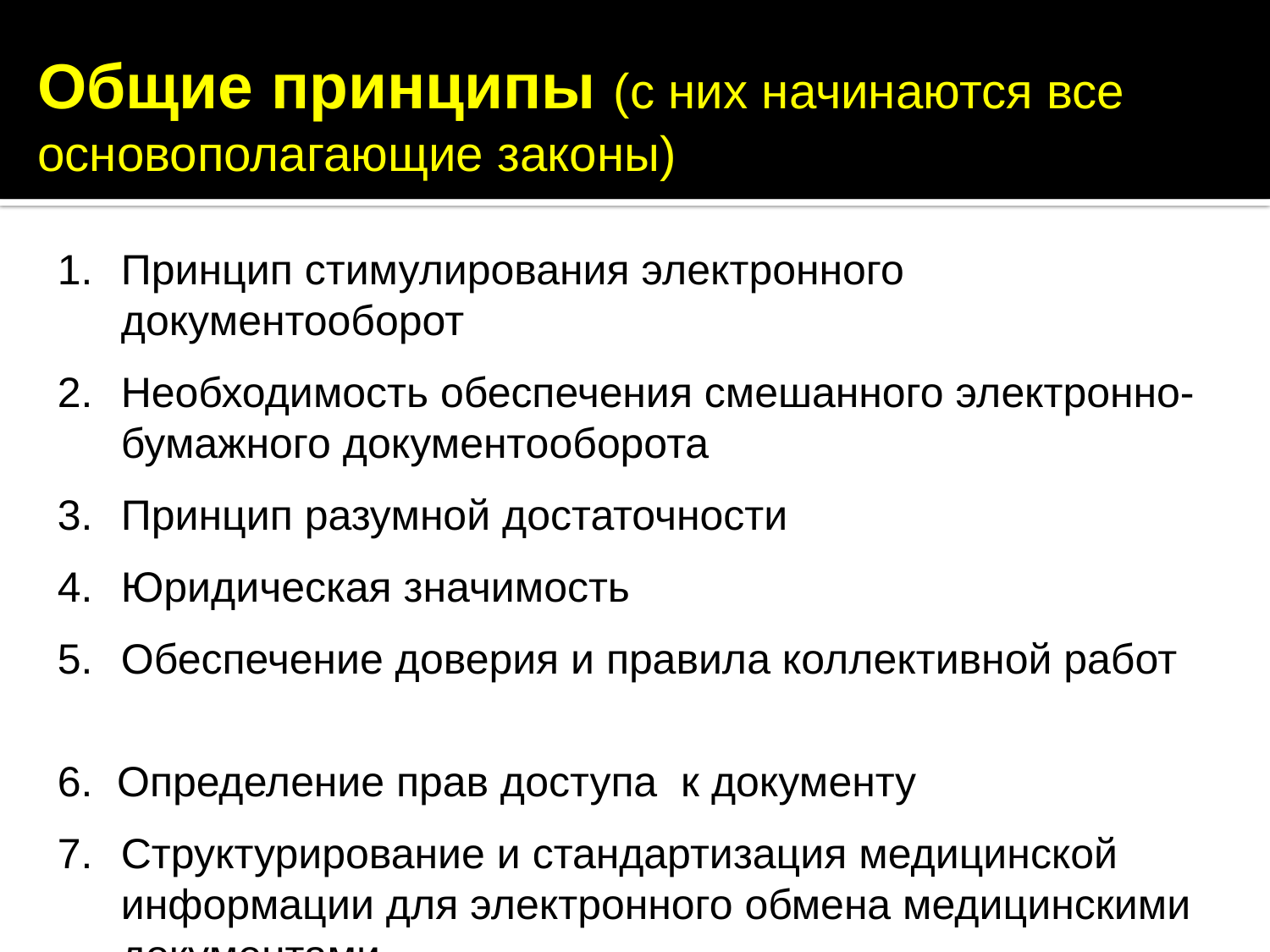

Общие принципы (с них начинаются все основополагающие законы)
Принцип стимулирования электронного            документооборот
Необходимость обеспечения смешанного электронно-бумажного документооборота
Принцип разумной достаточности
Юридическая значимость
Обеспечение доверия и правила коллективной работ
 Определение прав доступа  к документу
Структурирование и стандартизация медицинской информации для электронного обмена медицинскими документами